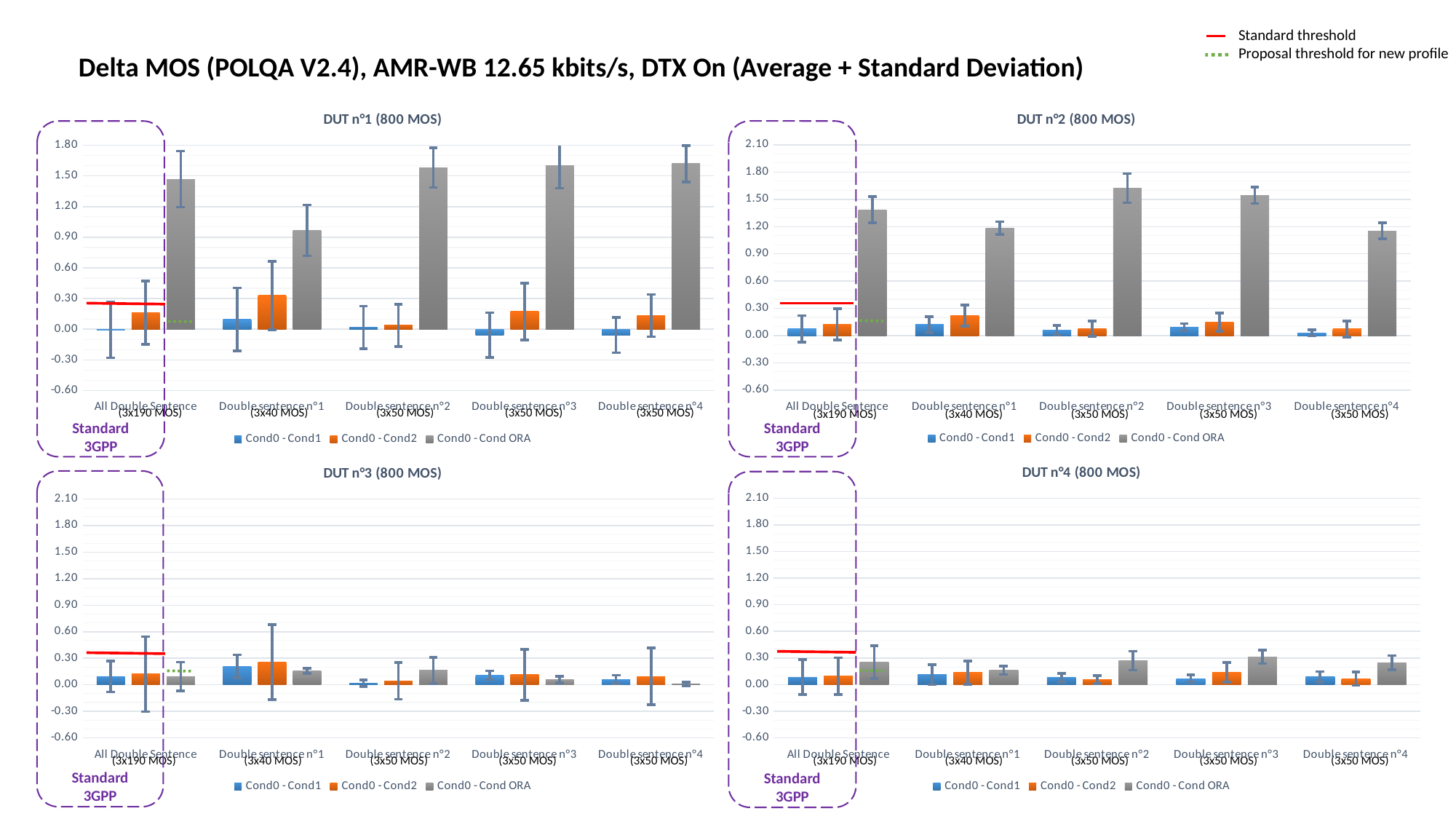

Standard threshold
Proposal threshold for new profile
Delta MOS (POLQA V2.4), AMR-WB 12.65 kbits/s, DTX On (Average + Standard Deviation)

### Chart: DUT n°2 (800 MOS)

| Category | Cond0 - Cond1 | Cond0 - Cond2 | Cond0 - Cond ORA |
|---|---|---|---|
| All Double Sentence | 0.0736842105263169 | 0.12368421052631318 | 1.3863157894736875 |
| Double sentence n°1 | 0.1200000000000001 | 0.21999999999999797 | 1.1849999999999978 |
| Double sentence n°2 | 0.05999999999999872 | 0.07599999999999874 | 1.621999999999999 |
| Double sentence n°3 | 0.09400000000000253 | 0.1460000000000048 | 1.5440000000000036 |
| Double sentence n°4 | 0.029999999999998916 | 0.07199999999999962 | 1.1539999999999977 |

### Chart: DUT n°1 (800 MOS)

| Category | Cond0 - Cond1 | Cond0 - Cond2 | Cond0 - Cond ORA |
|---|---|---|---|
| All Double Sentence | -0.005789473684211011 | 0.16052631578947674 | 1.4684210526315837 |
| Double sentence n°1 | 0.09500000000000242 | 0.33000000000000185 | 0.9675000000000007 |
| Double sentence n°2 | 0.015999999999998238 | 0.038000000000001144 | 1.581999999999998 |
| Double sentence n°3 | -0.05800000000000205 | 0.1739999999999955 | 1.6039999999999965 |
| Double sentence n°4 | -0.05599999999999872 | 0.1339999999999999 | 1.6199999999999994 |

Standard 3GPP

Standard 3GPP
(3x190 MOS)                         (3x40 MOS)                         (3x50 MOS)                          (3x50 MOS)                           (3x50 MOS)
(3x190 MOS)                         (3x40 MOS)                         (3x50 MOS)                          (3x50 MOS)                           (3x50 MOS)

### Chart: DUT n°4 (800 MOS)

| Category | Cond0 - Cond1 | Cond0 - Cond2 | Cond0 - Cond ORA |
|---|---|---|---|
| All Double Sentence | 0.08526315789473715 | 0.09736842105263399 | 0.252631578947363 |
| Double sentence n°1 | 0.11249999999999938 | 0.13499999999999934 | 0.16000000000000014 |
| Double sentence n°2 | 0.07799999999999985 | 0.056000000000000494 | 0.27000000000000446 |
| Double sentence n°3 | 0.06800000000000139 | 0.14000000000000057 | 0.3140000000000005 |
| Double sentence n°4 | 0.08800000000000008 | 0.06599999999999895 | 0.24800000000000155 |

### Chart: DUT n°3 (800 MOS)

| Category | Cond0 - Cond1 | Cond0 - Cond2 | Cond0 - Cond ORA |
|---|---|---|---|
| All Double Sentence | 0.09368421052631737 | 0.12105263157894619 | 0.09473684210526523 |
| Double sentence n°1 | 0.20999999999999908 | 0.254999999999999 | 0.15749999999999975 |
| Double sentence n°2 | 0.018000000000000238 | 0.04599999999999982 | 0.16399999999999926 |
| Double sentence n°3 | 0.10799999999999921 | 0.11400000000000077 | 0.0600000000000005 |
| Double sentence n°4 | 0.06199999999999983 | 0.09600000000000009 | 0.009999999999999787 |

Standard 3GPP

Standard 3GPP
(3x190 MOS)                         (3x40 MOS)                         (3x50 MOS)                          (3x50 MOS)                           (3x50 MOS)
(3x190 MOS)                         (3x40 MOS)                         (3x50 MOS)                          (3x50 MOS)                           (3x50 MOS)